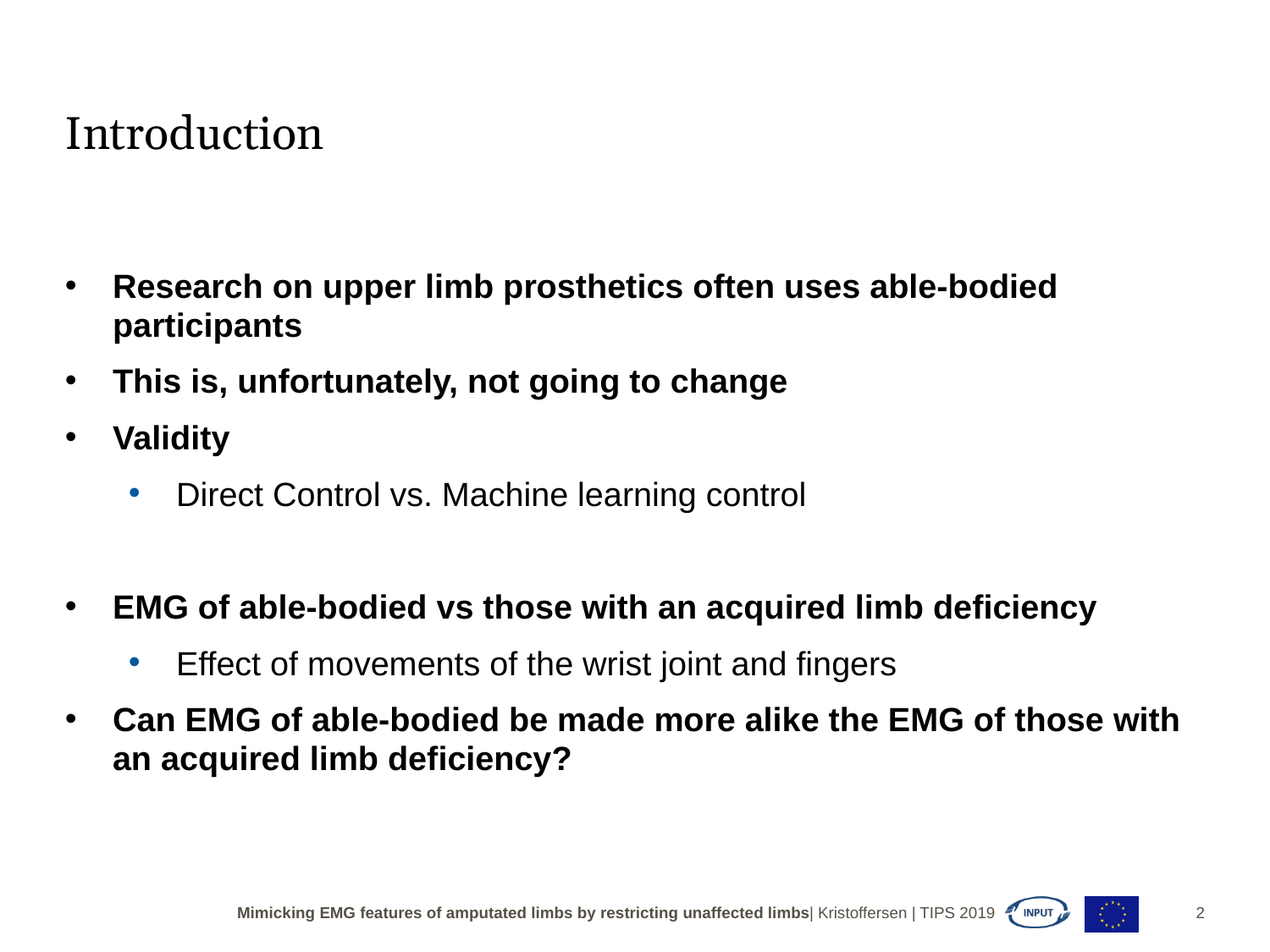

# Introduction

Research on upper limb prosthetics often uses able-bodied participants
This is, unfortunately, not going to change
Validity
Direct Control vs. Machine learning control

EMG of able-bodied vs those with an acquired limb deficiency
Effect of movements of the wrist joint and fingers
Can EMG of able-bodied be made more alike the EMG of those with an acquired limb deficiency?

Mimicking EMG features of amputated limbs by restricting unaffected limbs| Kristoffersen | TIPS 2019
2